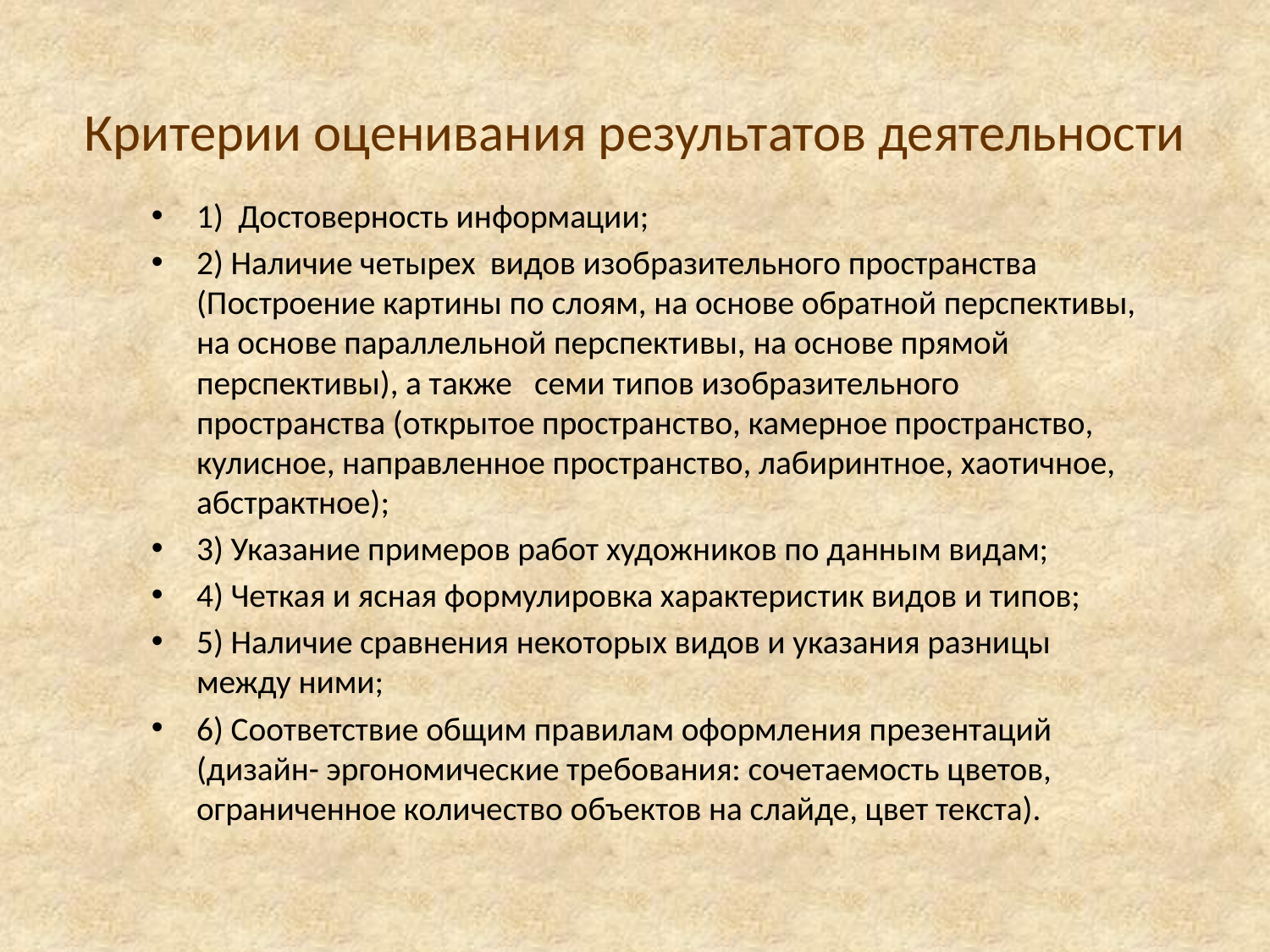

# Критерии оценивания результатов деятельности
1)  Достоверность информации;
2) Наличие четырех  видов изобразительного пространства (Построение картины по слоям, на основе обратной перспективы, на основе параллельной перспективы, на основе прямой перспективы), а также   семи типов изобразительного пространства (открытое пространство, камерное пространство, кулисное, направленное пространство, лабиринтное, хаотичное, абстрактное);
3) Указание примеров работ художников по данным видам;
4) Четкая и ясная формулировка характеристик видов и типов;
5) Наличие сравнения некоторых видов и указания разницы между ними;
6) Соответствие общим правилам оформления презентаций (дизайн- эргономические требования: сочетаемость цветов, ограниченное количество объектов на слайде, цвет текста).